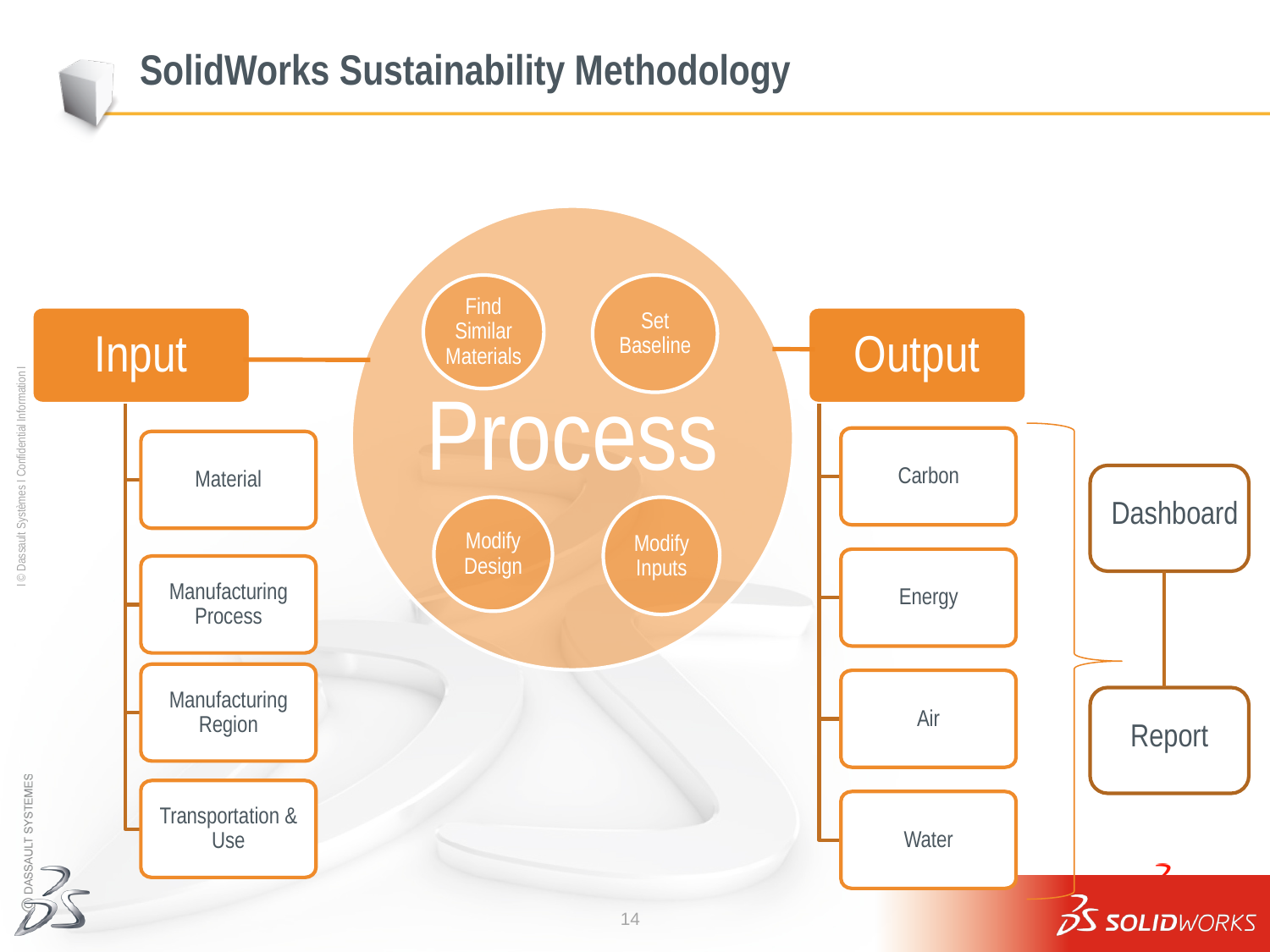

# SolidWorks Sustainability Methodology
Process
Set Baseline
Modify Inputs
Modify Design
Find Similar Materials

Input
Output

Carbon
Material
Energy
Manufacturing Process
Manufacturing Region
Air
Transportation & Use
Water

Dashboard

Report